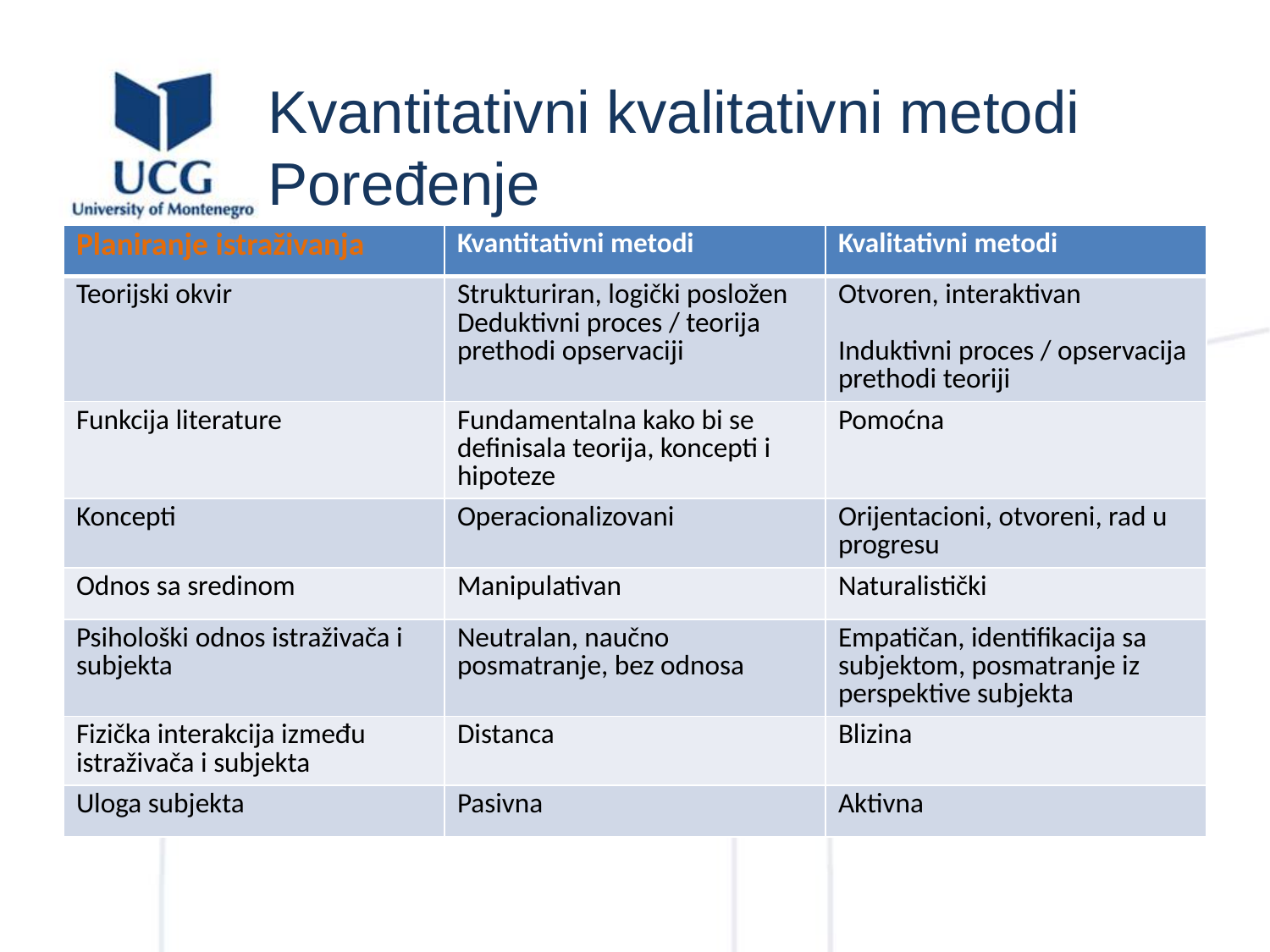

# Kvantitativni kvalitativni metodi Poređenje
| Planiranje istraživanja | Kvantitativni metodi | Kvalitativni metodi |
| --- | --- | --- |
| Teorijski okvir | Strukturiran, logički posložen Deduktivni proces / teorija prethodi opservaciji | Otvoren, interaktivan Induktivni proces / opservacija prethodi teoriji |
| Funkcija literature | Fundamentalna kako bi se definisala teorija, koncepti i hipoteze | Pomoćna |
| Koncepti | Operacionalizovani | Orijentacioni, otvoreni, rad u progresu |
| Odnos sa sredinom | Manipulativan | Naturalistički |
| Psihološki odnos istraživača i subjekta | Neutralan, naučno posmatranje, bez odnosa | Empatičan, identifikacija sa subjektom, posmatranje iz perspektive subjekta |
| Fizička interakcija između istraživača i subjekta | Distanca | Blizina |
| Uloga subjekta | Pasivna | Aktivna |